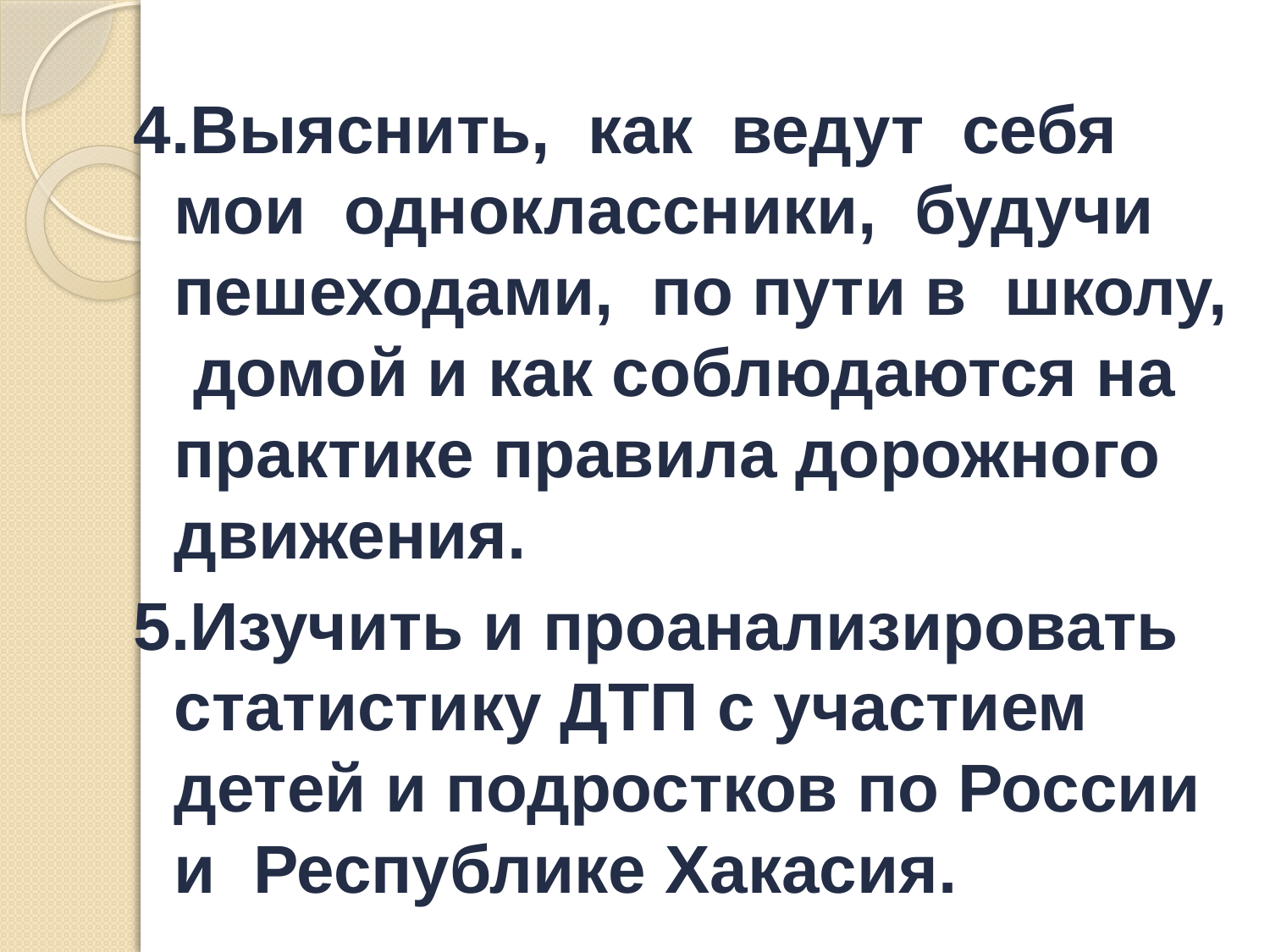

#
4.Выяснить,  как  ведут  себя  мои  одноклассники,  будучи  пешеходами,  по пути в  школу,  домой и как соблюдаются на практике правила дорожного движения.
5.Изучить и проанализировать статистику ДТП с участием детей и подростков по России и  Республике Хакасия.